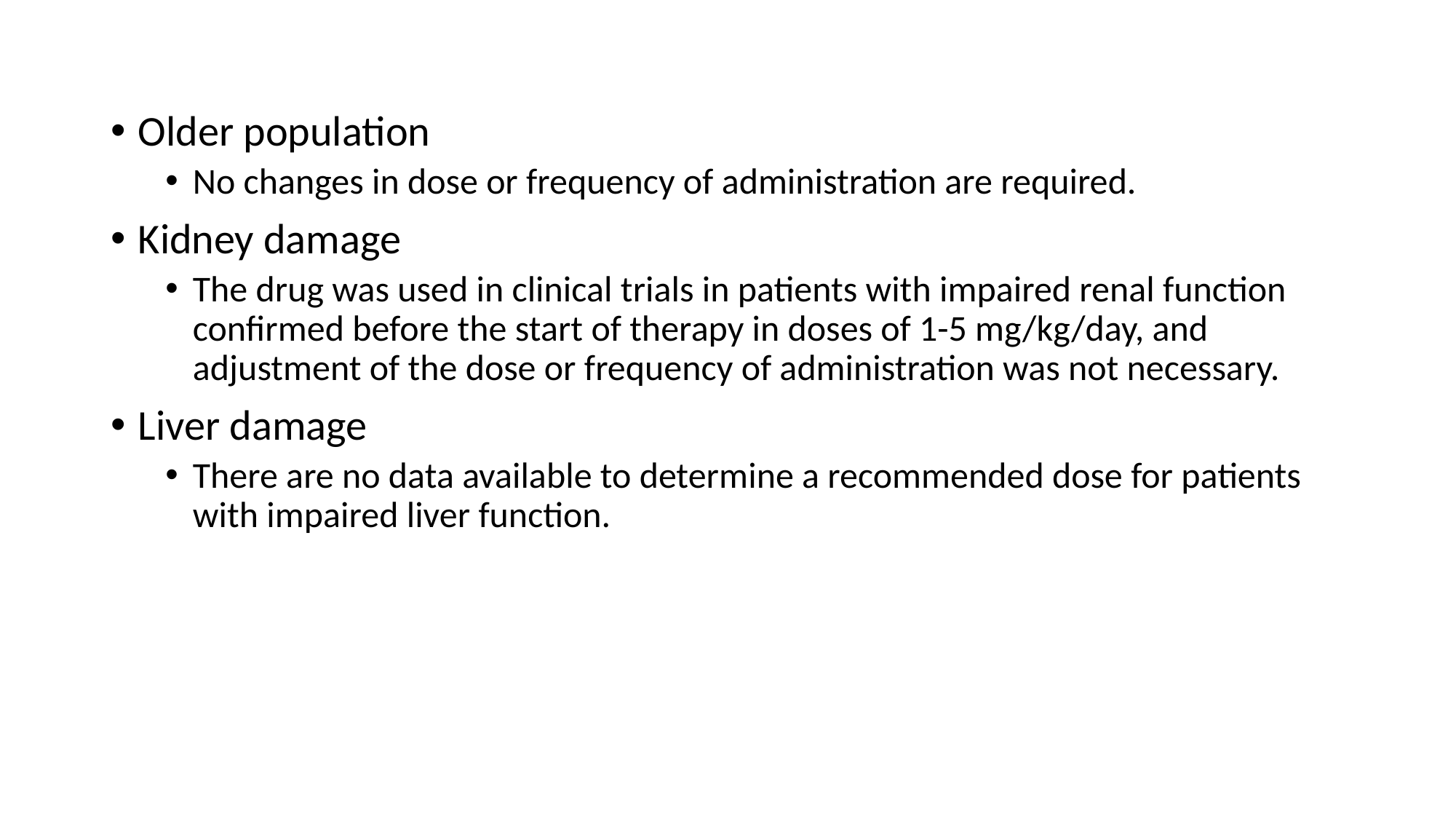

Older population
No changes in dose or frequency of administration are required.
Kidney damage
The drug was used in clinical trials in patients with impaired renal function confirmed before the start of therapy in doses of 1-5 mg/kg/day, and adjustment of the dose or frequency of administration was not necessary.
Liver damage
There are no data available to determine a recommended dose for patients with impaired liver function.